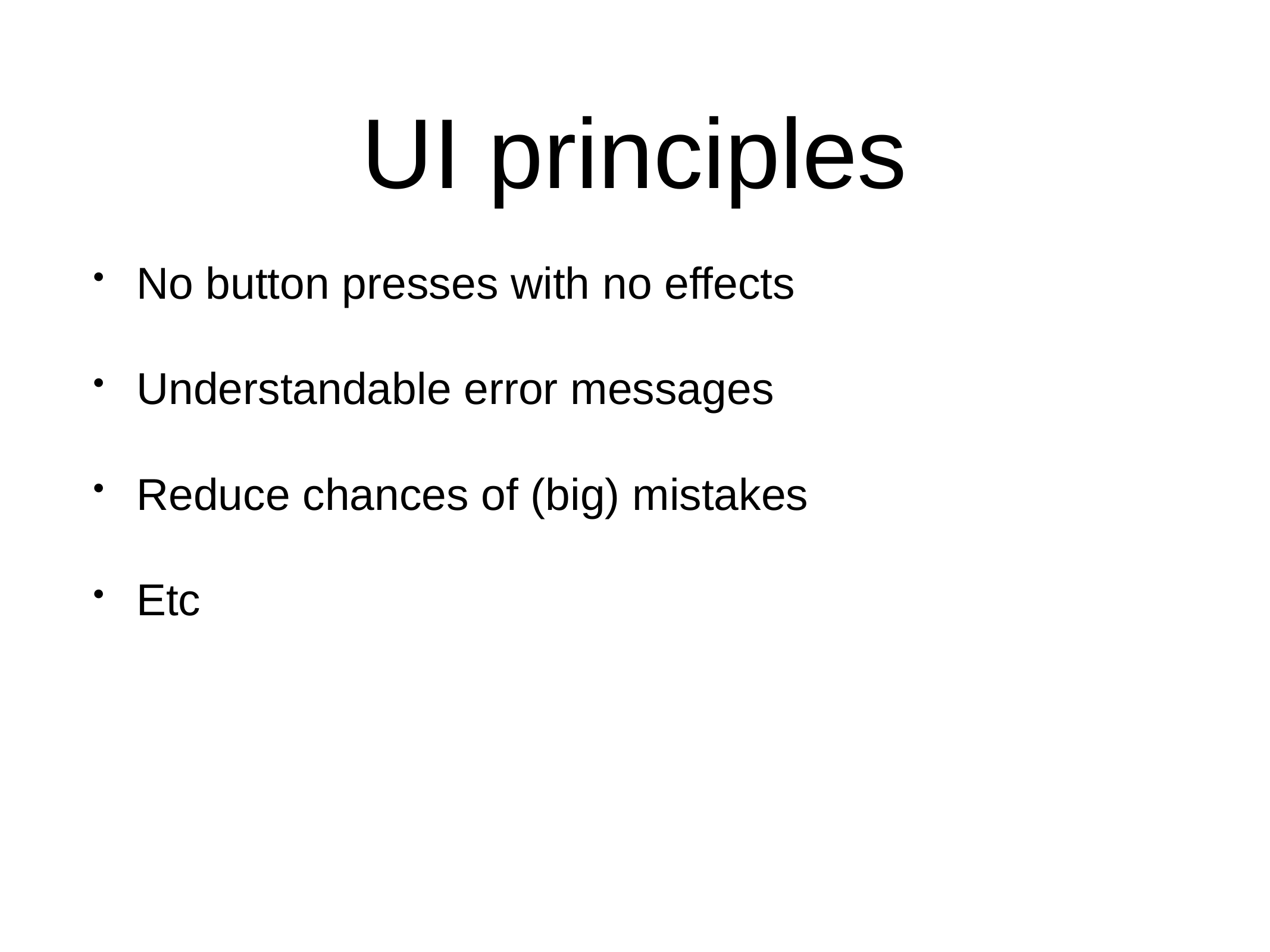

# UI principles
No button presses with no effects
Understandable error messages
Reduce chances of (big) mistakes
Etc